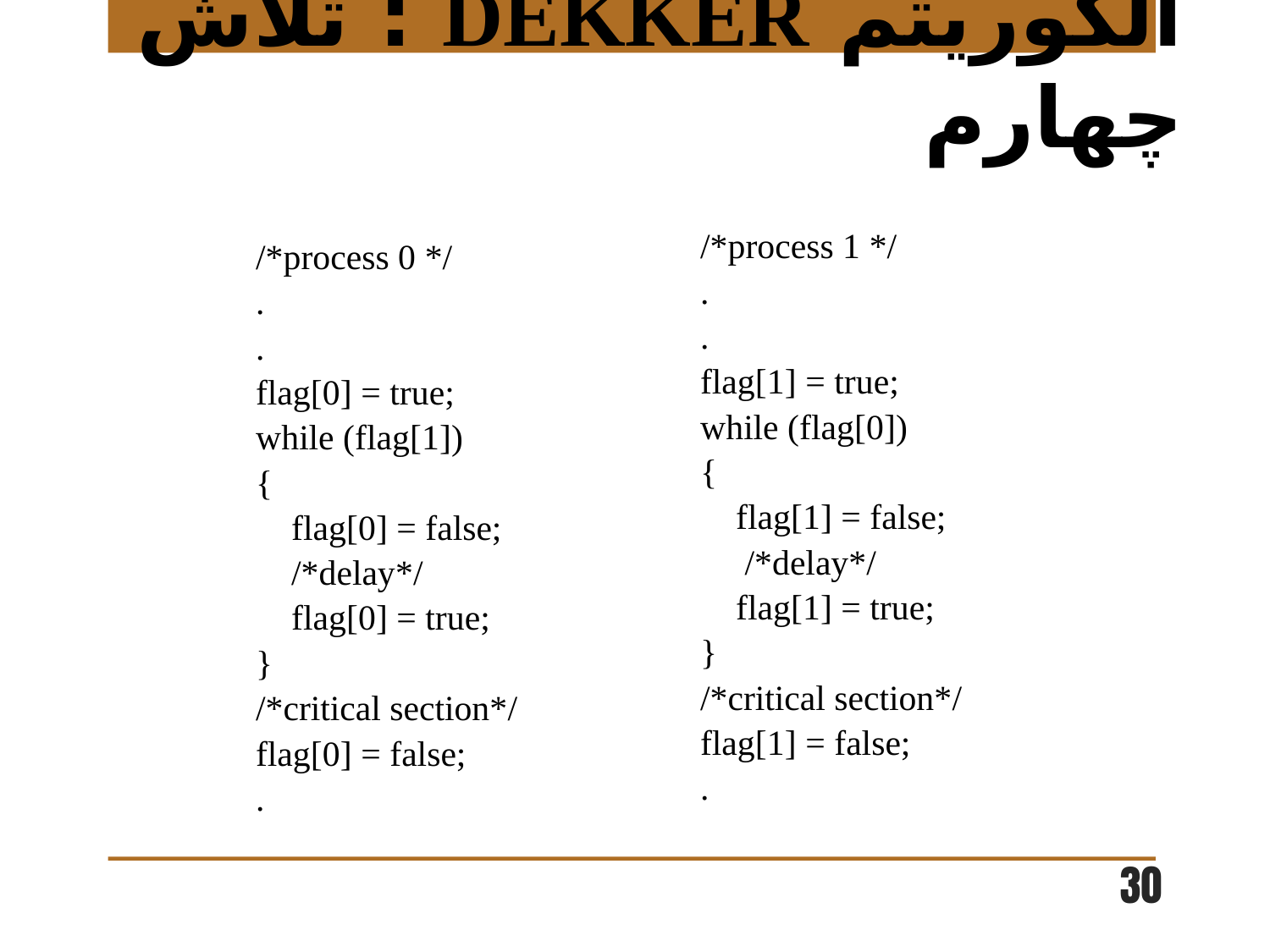

# الگوریتم DEKKER : تلاش چهارم
/*process 1 */
.
.
flag[1] = true;
while (flag[0])
{
    flag[1] = false;
     /*delay*/
    flag[1] = true;
}
/*critical section*/
flag[1] = false;
.
/*process 0 */
.
.
flag[0] = true;
while (flag[1])
{
    flag[0] = false;
    /*delay*/
    flag[0] = true;
}
/*critical section*/
flag[0] = false;
.
30